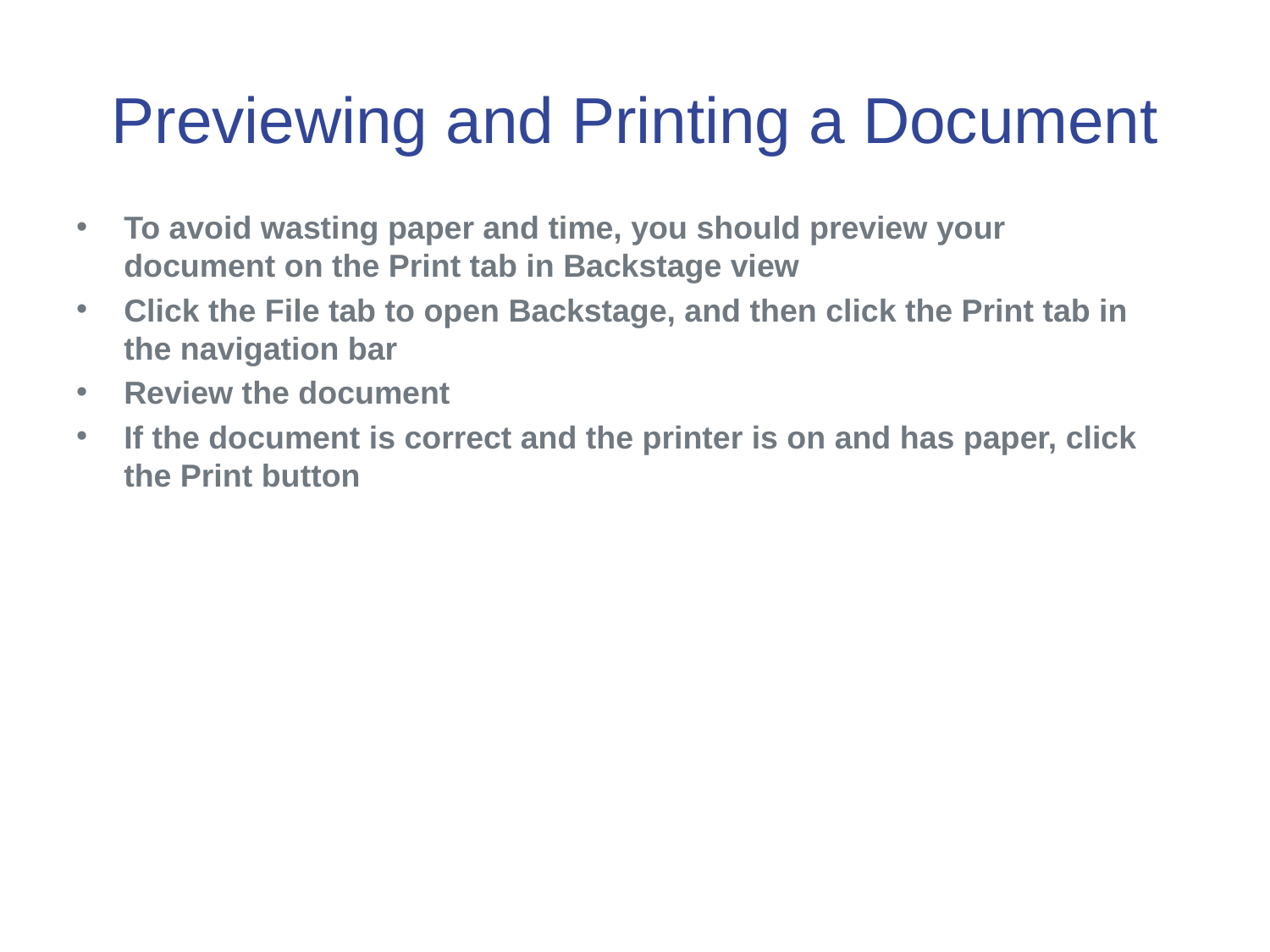

# Previewing and Printing a Document
To avoid wasting paper and time, you should preview your document on the Print tab in Backstage view
Click the File tab to open Backstage, and then click the Print tab in the navigation bar
Review the document
If the document is correct and the printer is on and has paper, click the Print button